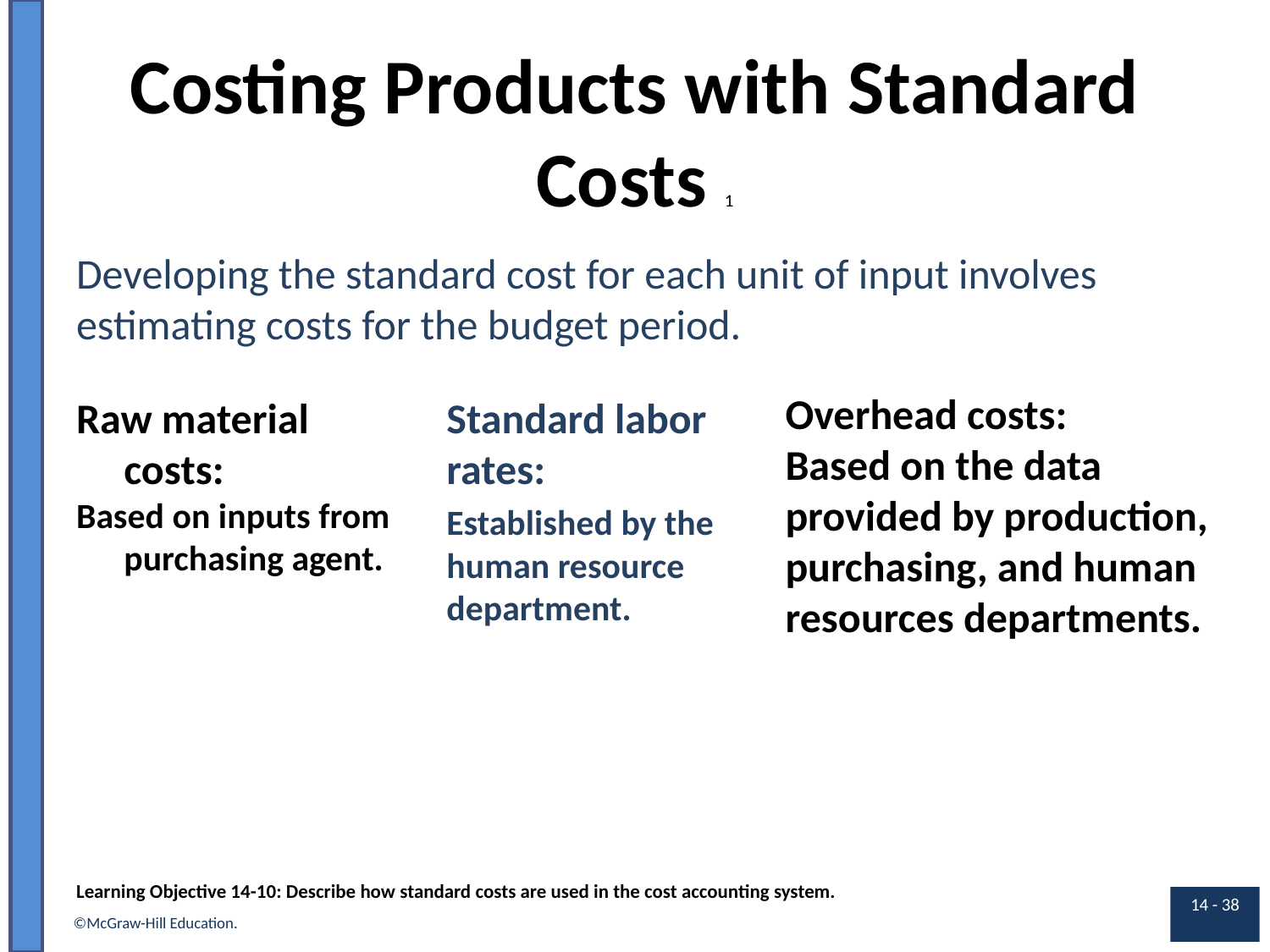

# Costing Products with Standard Costs 1
Developing the standard cost for each unit of input involves estimating costs for the budget period.
Overhead costs:
Based on the data provided by production, purchasing, and human resources departments.
Raw material costs:
Based on inputs from purchasing agent.
Standard labor rates:
Established by the human resource department.
Learning Objective 14-10: Describe how standard costs are used in the cost accounting system.